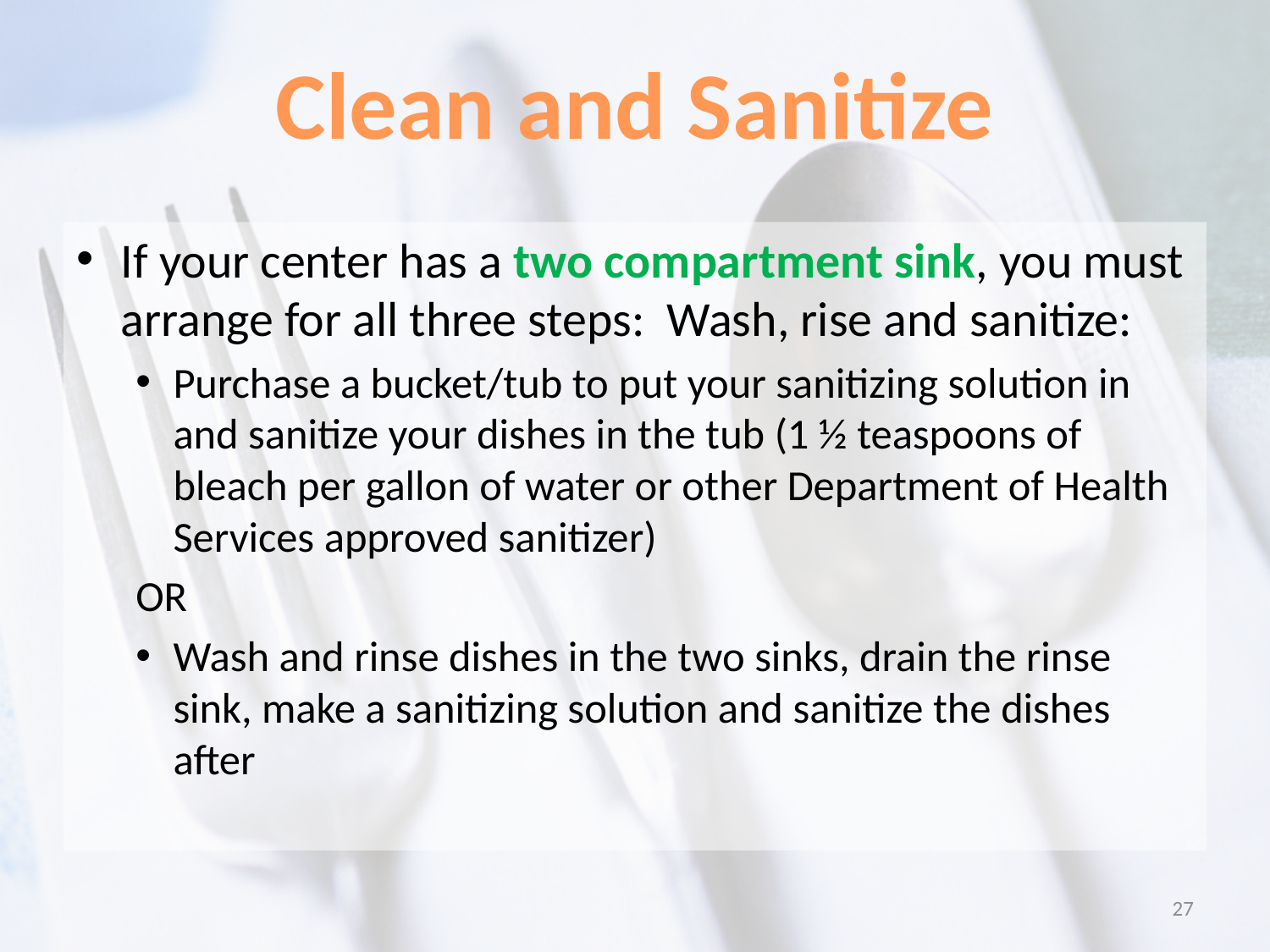

# Clean and Sanitize
If your center has a two compartment sink, you must arrange for all three steps:  Wash, rise and sanitize:
Purchase a bucket/tub to put your sanitizing solution in and sanitize your dishes in the tub (1 ½ teaspoons of bleach per gallon of water or other Department of Health Services approved sanitizer)
OR
Wash and rinse dishes in the two sinks, drain the rinse sink, make a sanitizing solution and sanitize the dishes after

27